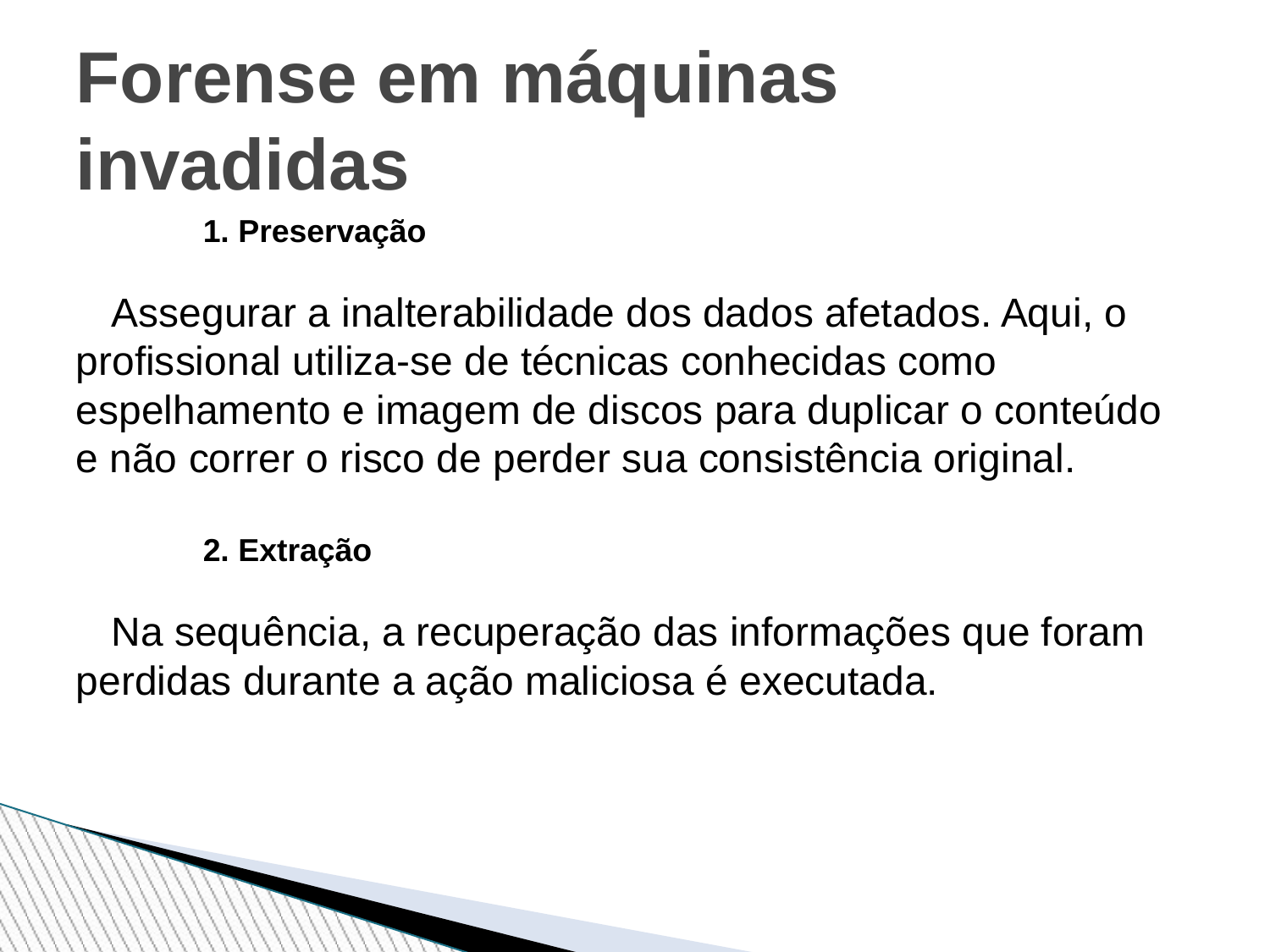

Forense em máquinas invadidas

	1. Preservação

    Assegurar a inalterabilidade dos dados afetados. Aqui, o profissional utiliza-se de técnicas conhecidas como espelhamento e imagem de discos para duplicar o conteúdo e não correr o risco de perder sua consistência original.

	2. Extração

    Na sequência, a recuperação das informações que foram perdidas durante a ação maliciosa é executada.